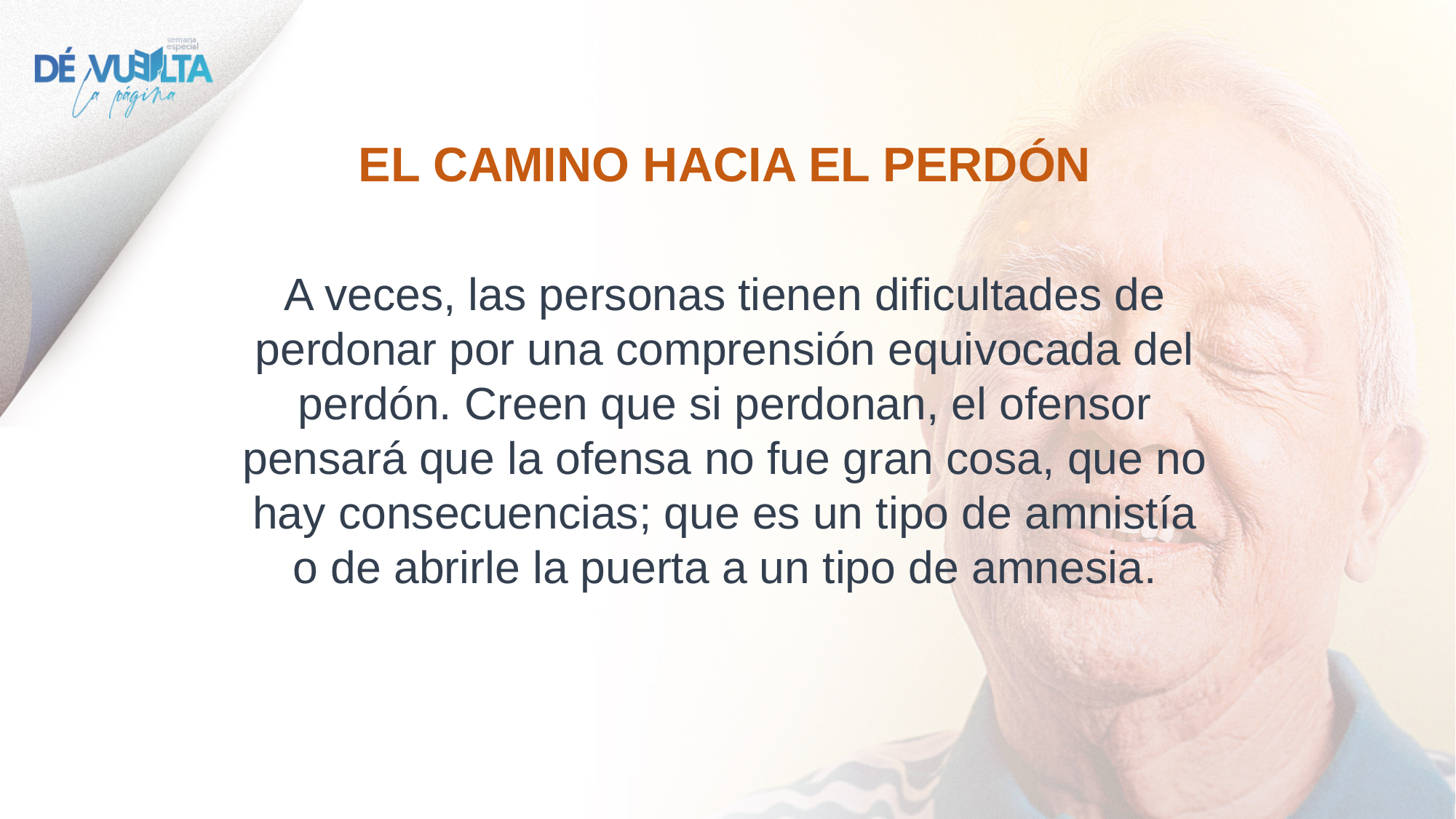

EL CAMINO HACIA EL PERDÓN

A veces, las personas tienen dificultades de perdonar por una comprensión equivocada del perdón. Creen que si perdonan, el ofensor pensará que la ofensa no fue gran cosa, que no hay consecuencias; que es un tipo de amnistía o de abrirle la puerta a un tipo de amnesia.